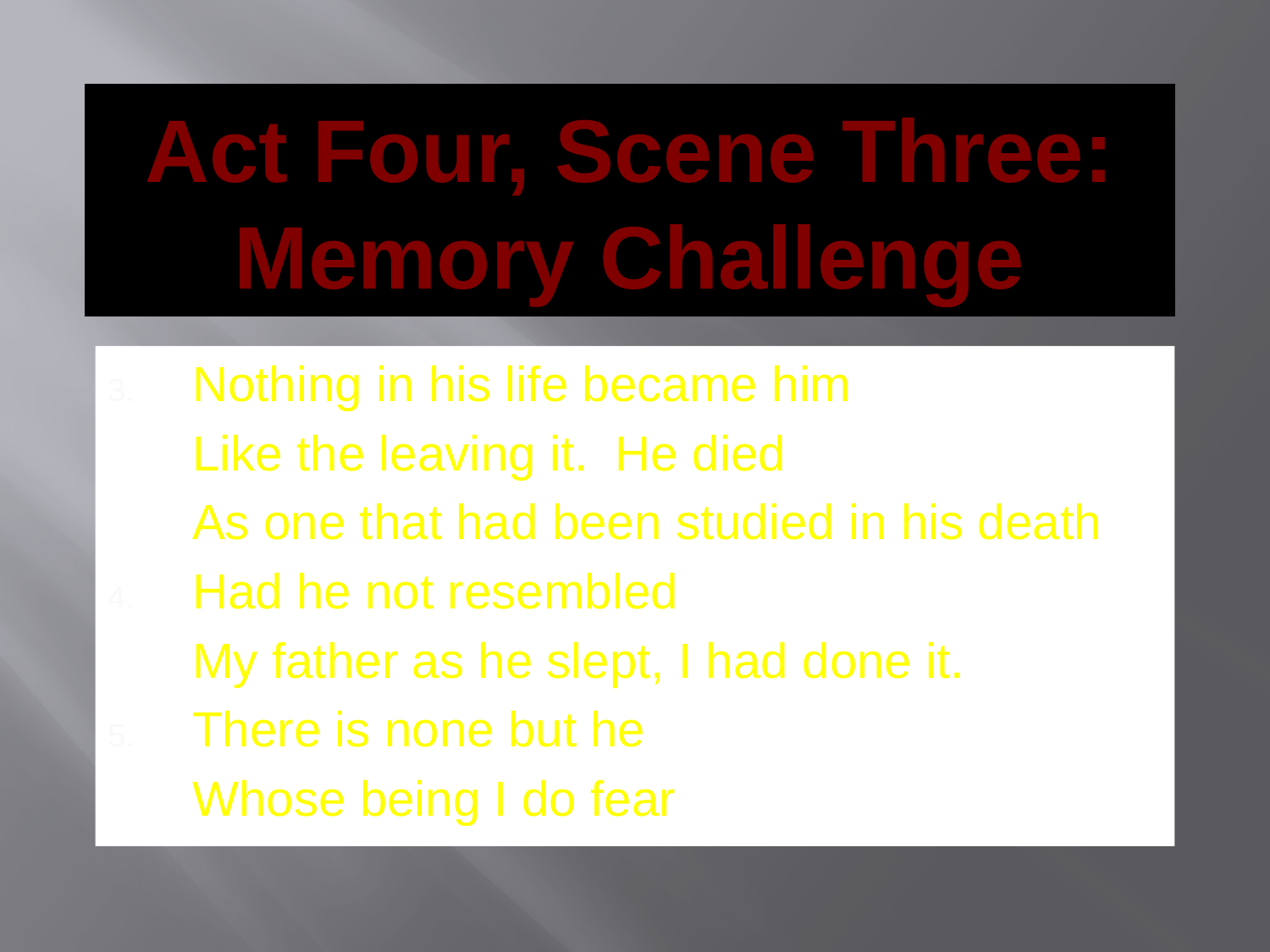

# Act Four, Scene Three: Memory Challenge
Nothing in his life became him
	Like the leaving it.  He died
	As one that had been studied in his death
Had he not resembled
	My father as he slept, I had done it.
There is none but he
	Whose being I do fear